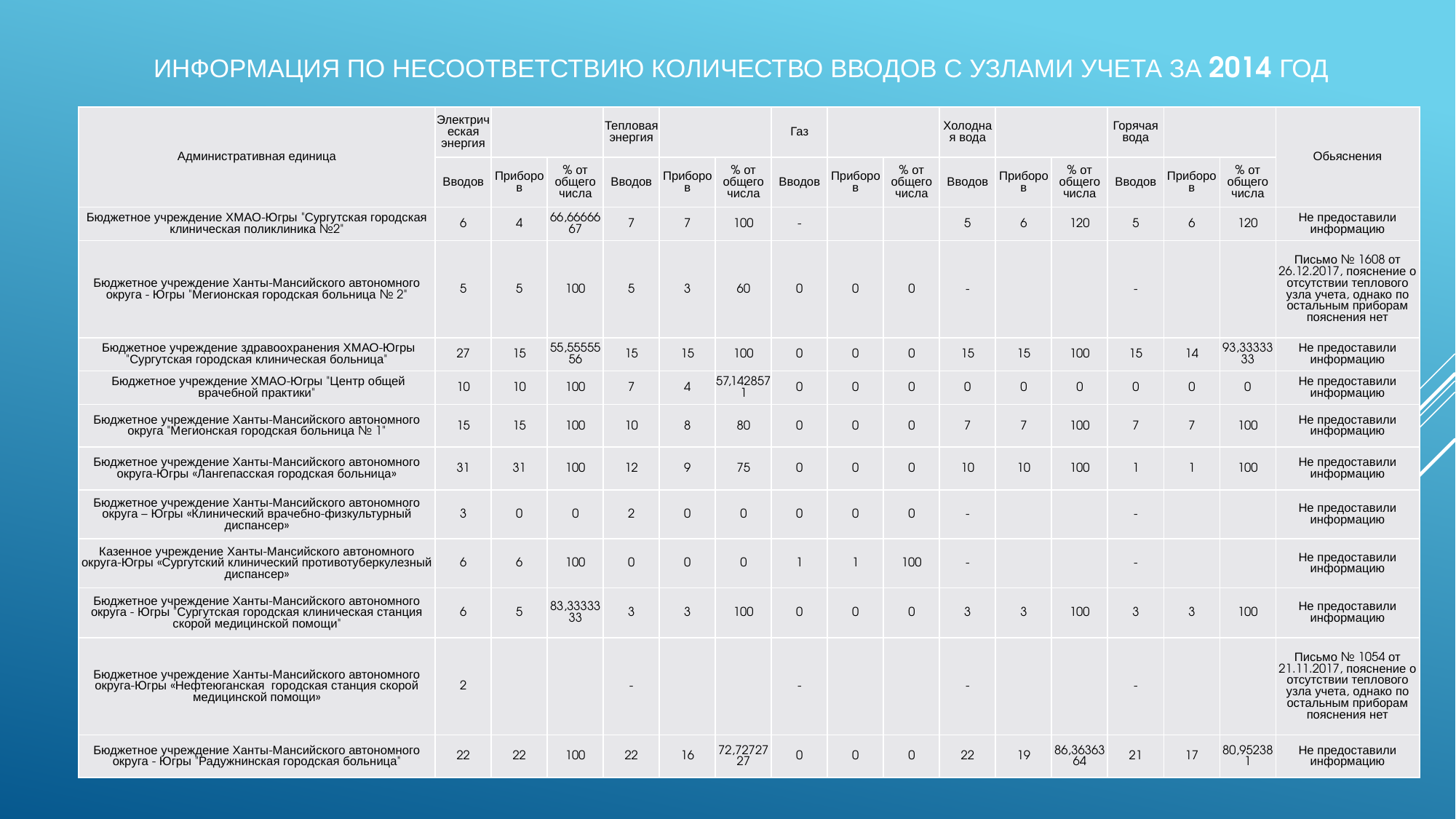

# Информация по несоответствию количество вводов с узлами учета за 2014 год
| Административная единица | Электрическая энергия |  |  | Тепловая энергия |  |  | Газ |  |  | Холодная вода |  |  | Горячая вода |  |  | Обьяснения |
| --- | --- | --- | --- | --- | --- | --- | --- | --- | --- | --- | --- | --- | --- | --- | --- | --- |
|  | Вводов | Приборов | % от общего числа | Вводов | Приборов | % от общего числа | Вводов | Приборов | % от общего числа | Вводов | Приборов | % от общего числа | Вводов | Приборов | % от общего числа |  |
| Бюджетное учреждение ХМАО-Югры "Сургутская городская клиническая поликлиника №2" | 6 | 4 | 66,6666667 | 7 | 7 | 100 | - |  |  | 5 | 6 | 120 | 5 | 6 | 120 | Не предоставили информацию |
| Бюджетное учреждение Ханты-Мансийского автономного округа - Югры "Мегионская городская больница № 2" | 5 | 5 | 100 | 5 | 3 | 60 | 0 | 0 | 0 | - |  |  | - |  |  | Письмо № 1608 от 26.12.2017, пояснение о отсутствии теплового узла учета, однако по остальным приборам пояснения нет |
| Бюджетное учреждение здравоохранения ХМАО-Югры "Сургутская городская клиническая больница" | 27 | 15 | 55,5555556 | 15 | 15 | 100 | 0 | 0 | 0 | 15 | 15 | 100 | 15 | 14 | 93,3333333 | Не предоставили информацию |
| Бюджетное учреждение ХМАО-Югры "Центр общей врачебной практики" | 10 | 10 | 100 | 7 | 4 | 57,1428571 | 0 | 0 | 0 | 0 | 0 | 0 | 0 | 0 | 0 | Не предоставили информацию |
| Бюджетное учреждение Ханты-Мансийского автономного округа "Мегионская городская больница № 1" | 15 | 15 | 100 | 10 | 8 | 80 | 0 | 0 | 0 | 7 | 7 | 100 | 7 | 7 | 100 | Не предоставили информацию |
| Бюджетное учреждение Ханты-Мансийского автономного округа-Югры «Лангепасская городская больница» | 31 | 31 | 100 | 12 | 9 | 75 | 0 | 0 | 0 | 10 | 10 | 100 | 1 | 1 | 100 | Не предоставили информацию |
| Бюджетное учреждение Ханты-Мансийского автономного округа – Югры «Клинический врачебно-физкультурный диспансер» | 3 | 0 | 0 | 2 | 0 | 0 | 0 | 0 | 0 | - |  |  | - |  |  | Не предоставили информацию |
| Казенное учреждение Ханты-Мансийского автономного округа-Югры «Сургутский клинический противотуберкулезный диспансер» | 6 | 6 | 100 | 0 | 0 | 0 | 1 | 1 | 100 | - |  |  | - |  |  | Не предоставили информацию |
| Бюджетное учреждение Ханты-Мансийского автономного округа - Югры "Сургутская городская клиническая станция скорой медицинской помощи" | 6 | 5 | 83,3333333 | 3 | 3 | 100 | 0 | 0 | 0 | 3 | 3 | 100 | 3 | 3 | 100 | Не предоставили информацию |
| Бюджетное учреждение Ханты-Мансийского автономного округа-Югры «Нефтеюганская городская станция скорой медицинской помощи» | 2 |  |  | - |  |  | - |  |  | - |  |  | - |  |  | Письмо № 1054 от 21.11.2017, пояснение о отсутствии теплового узла учета, однако по остальным приборам пояснения нет |
| Бюджетное учреждение Ханты-Мансийского автономного округа - Югры "Радужнинская городская больница" | 22 | 22 | 100 | 22 | 16 | 72,7272727 | 0 | 0 | 0 | 22 | 19 | 86,3636364 | 21 | 17 | 80,952381 | Не предоставили информацию |